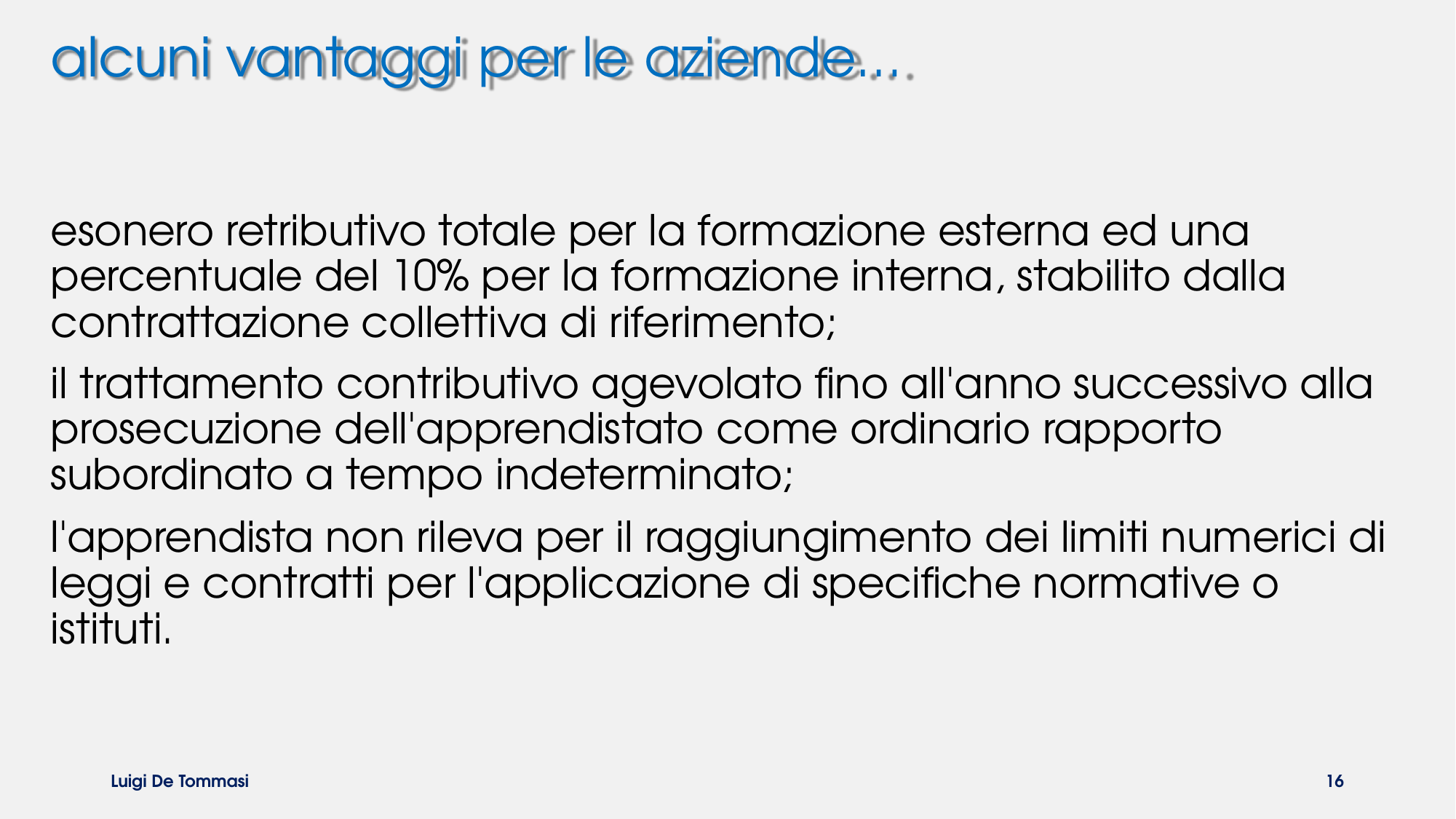

# alcuni vantaggi per le aziende…
esonero retributivo totale per la formazione esterna ed una  percentuale del 10% per la formazione interna, stabilito dalla  contrattazione collettiva di riferimento;
il trattamento contributivo agevolato fino all'anno successivo alla  prosecuzione dell'apprendistato come ordinario rapporto  subordinato a tempo indeterminato;
l'apprendista non rileva per il raggiungimento dei limiti numerici di  leggi e contratti per l'applicazione di specifiche normative o  istituti.
Luigi De Tommasi
16